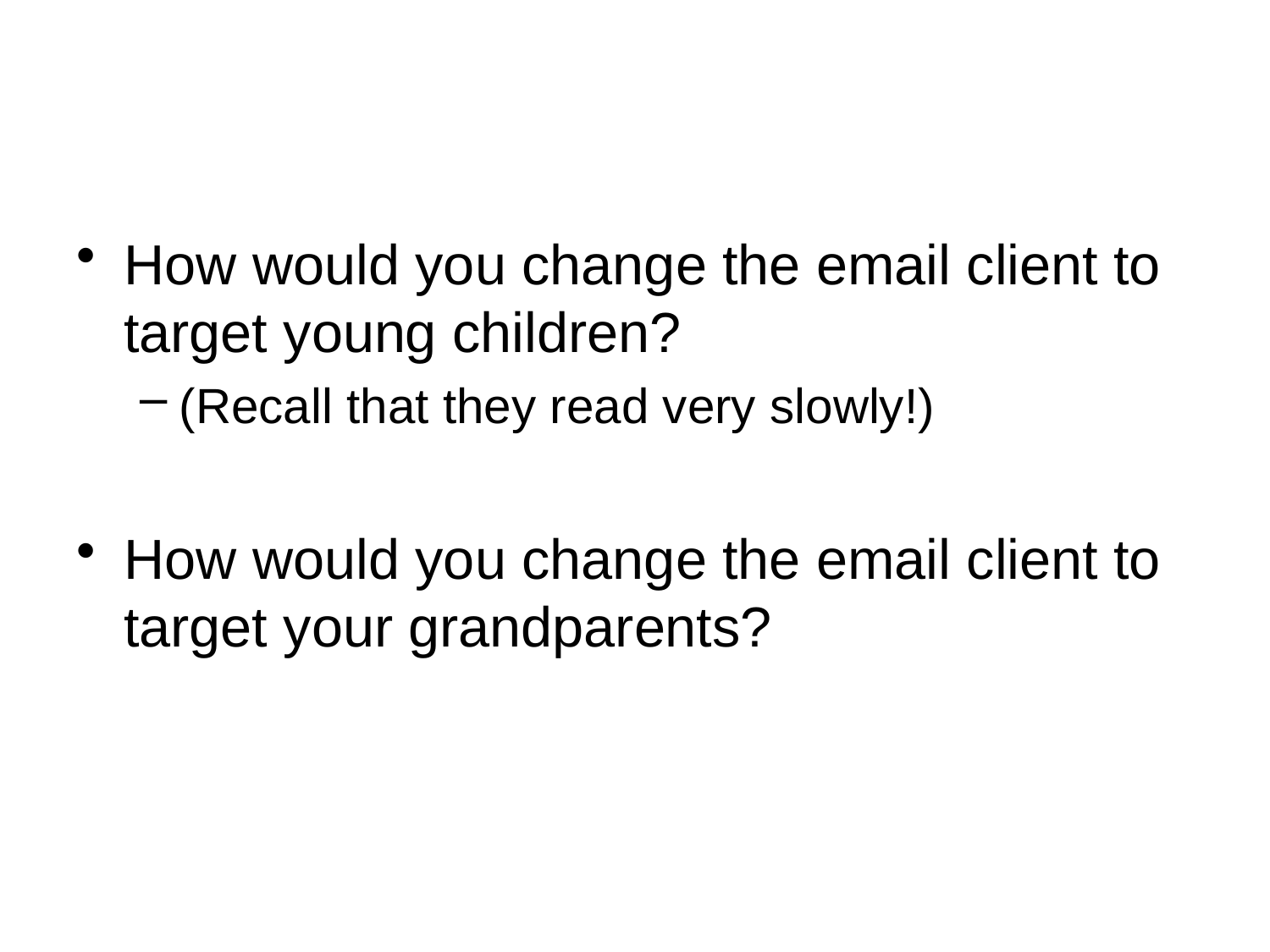

#
How would you change the email client to target young children?
(Recall that they read very slowly!)

How would you change the email client to target your grandparents?